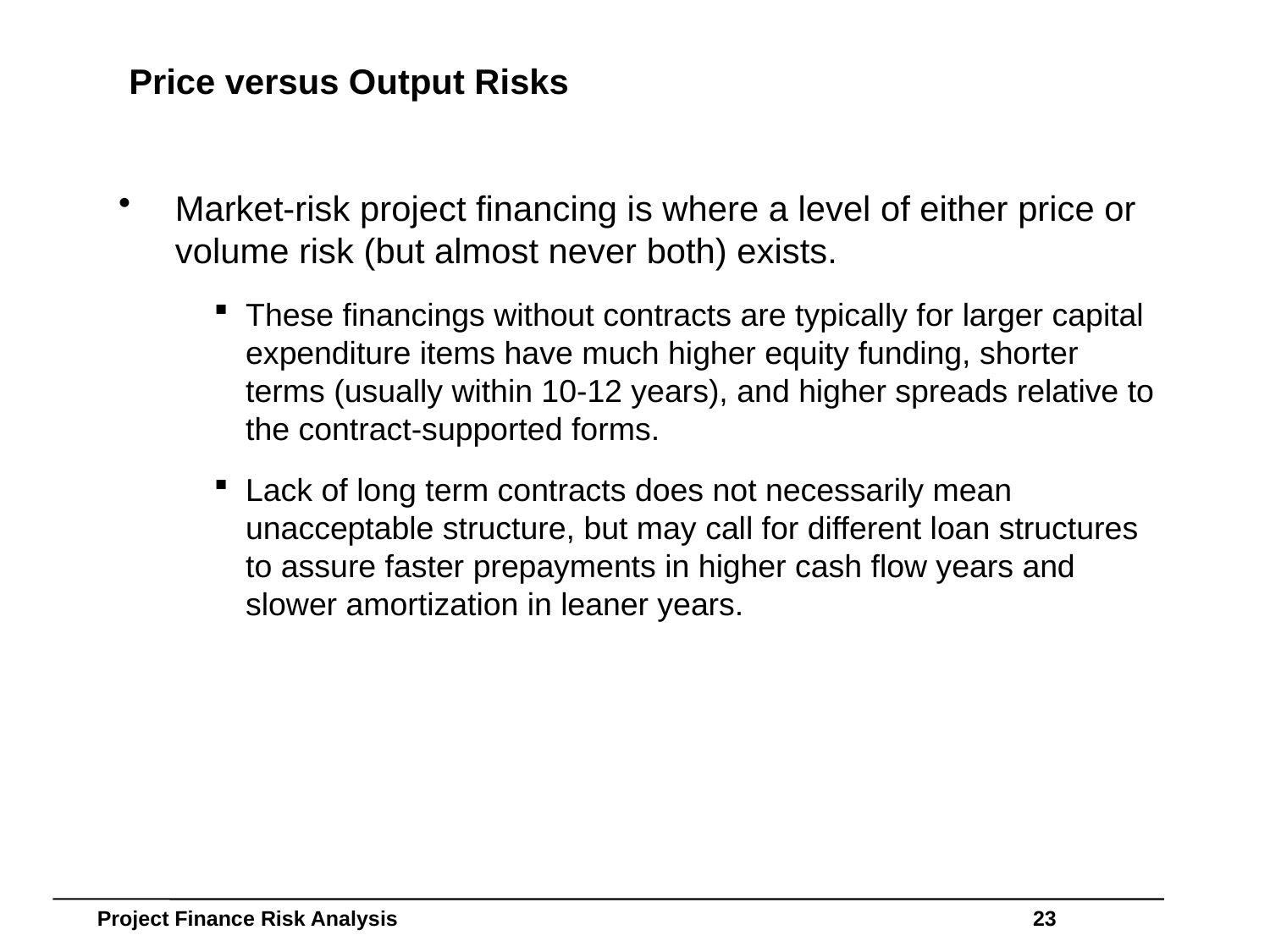

# Price versus Output Risks
Market-risk project financing is where a level of either price or volume risk (but almost never both) exists.
These financings without contracts are typically for larger capital expenditure items have much higher equity funding, shorter terms (usually within 10-12 years), and higher spreads relative to the contract-supported forms.
Lack of long term contracts does not necessarily mean unacceptable structure, but may call for different loan structures to assure faster prepayments in higher cash flow years and slower amortization in leaner years.